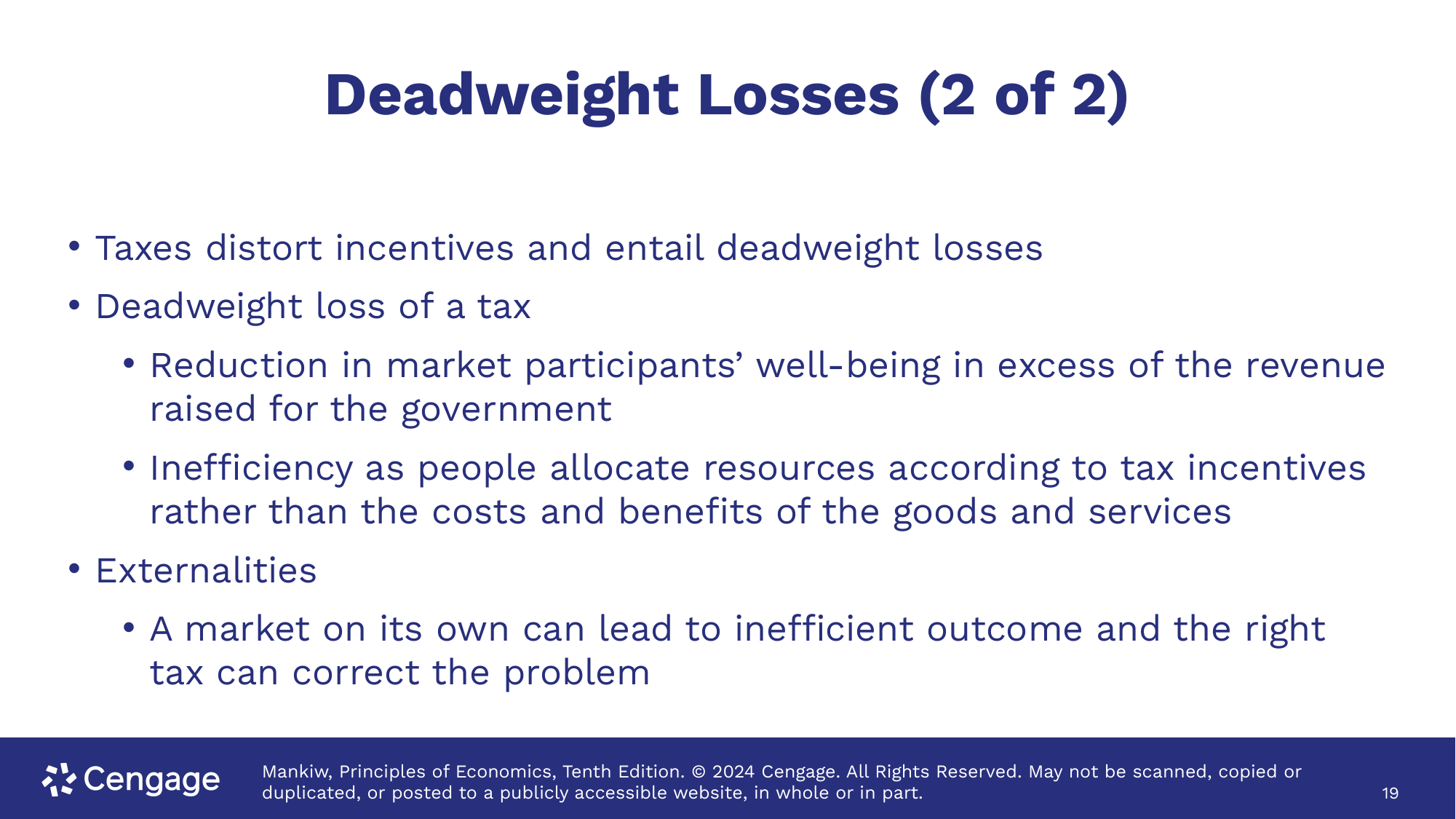

# Deadweight Losses (2 of 2)
Taxes distort incentives and entail deadweight losses
Deadweight loss of a tax
Reduction in market participants’ well-being in excess of the revenue raised for the government
Inefficiency as people allocate resources according to tax incentives rather than the costs and benefits of the goods and services
Externalities
A market on its own can lead to inefficient outcome and the right tax can correct the problem